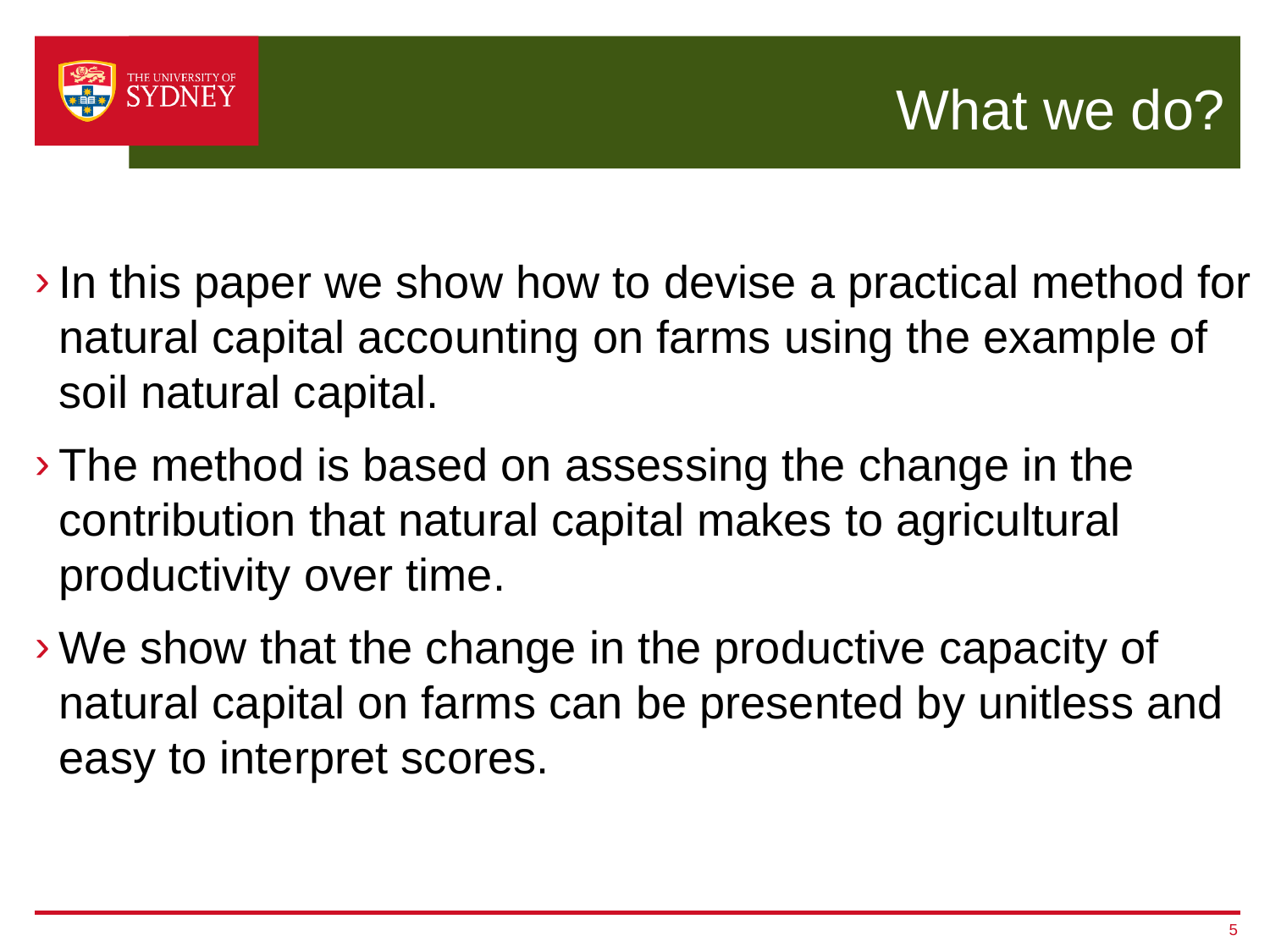

# What we do?
In this paper we show how to devise a practical method for natural capital accounting on farms using the example of soil natural capital.
The method is based on assessing the change in the contribution that natural capital makes to agricultural productivity over time.
We show that the change in the productive capacity of natural capital on farms can be presented by unitless and easy to interpret scores.

5